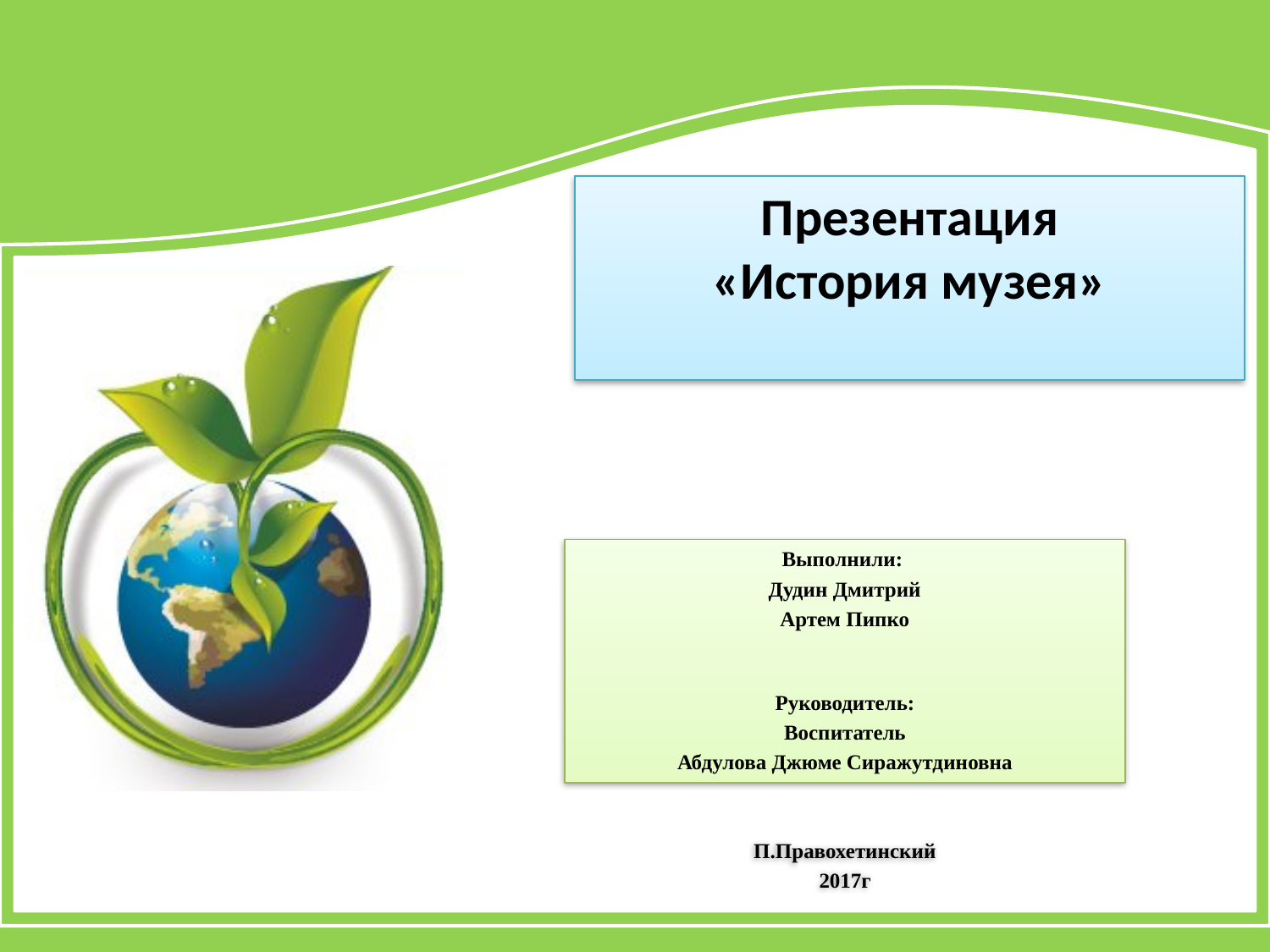

# Презентация «История музея»
Выполнили:
Дудин Дмитрий
Артем Пипко

Руководитель:
Воспитатель
Абдулова Джюме Сиражутдиновна

П.Правохетинский
2017г